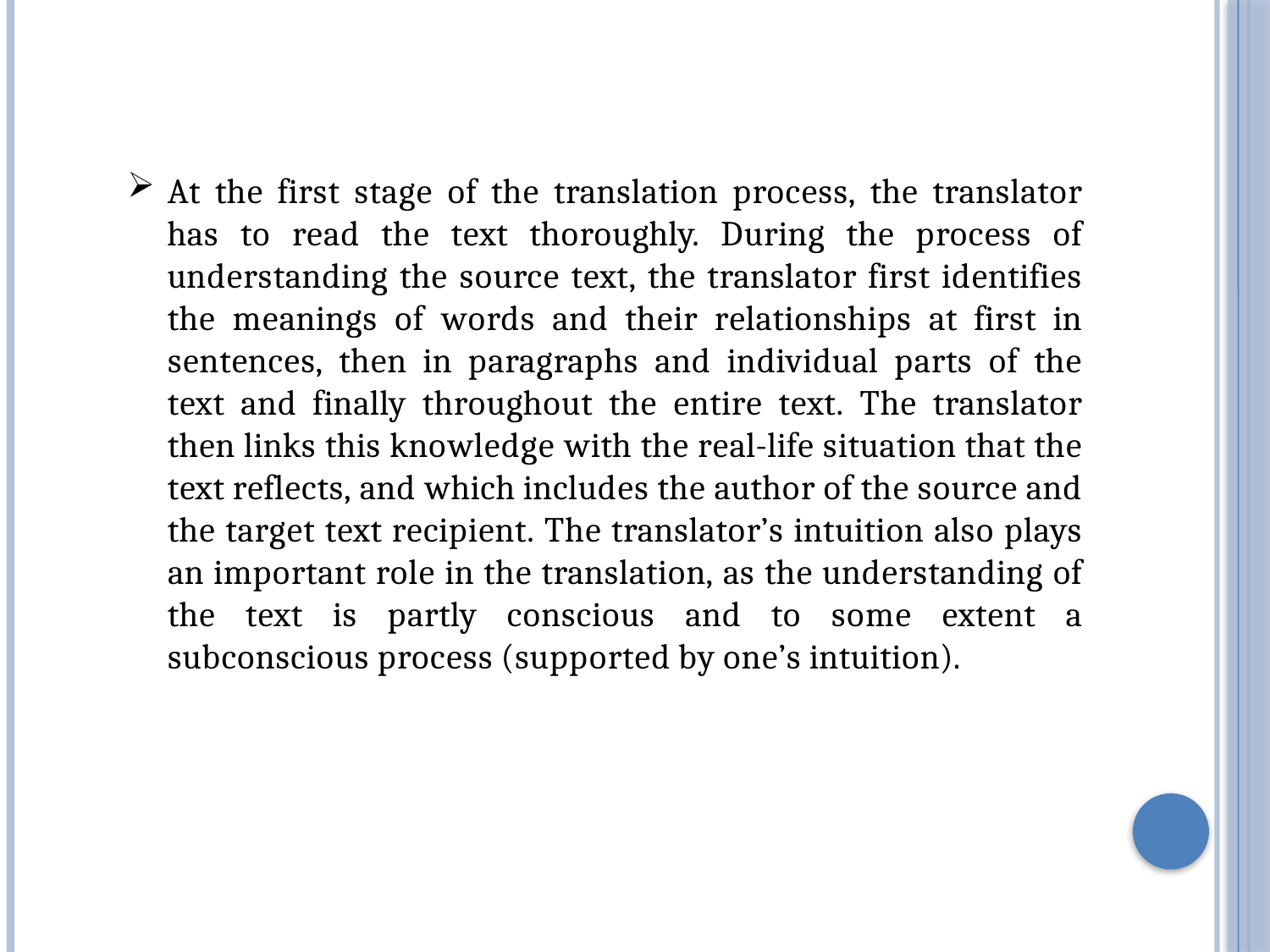

At the first stage of the translation process, the translator has to read the text thoroughly. During the process of understanding the source text, the translator first identifies the meanings of words and their relationships at first in sentences, then in paragraphs and individual parts of the text and finally throughout the entire text. The translator then links this knowledge with the real-life situation that the text reflects, and which includes the author of the source and the target text recipient. The translator’s intuition also plays an important role in the translation, as the understanding of the text is partly conscious and to some extent a subconscious process (supported by one’s intuition).